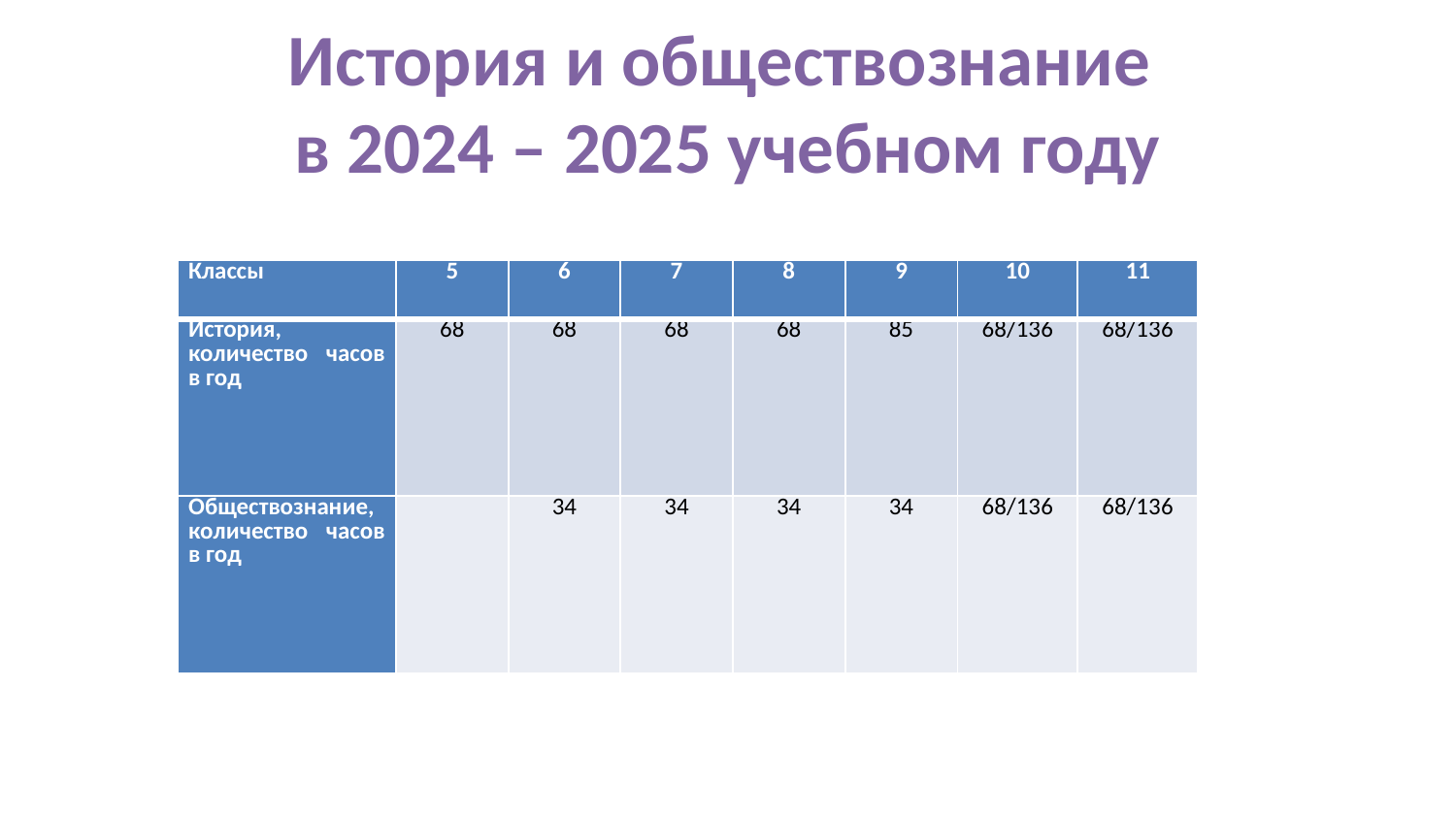

Примечание: через / в 10 – 11 классах указано количество часов на базовом и на углубленном уровнях.

# История и обществознание в 2024 – 2025 учебном году
| Классы | 5 | 6 | 7 | 8 | 9 | 10 | 11 |
| --- | --- | --- | --- | --- | --- | --- | --- |
| История, количество часов в год | 68 | 68 | 68 | 68 | 85 | 68/136 | 68/136 |
| Обществознание, количество часов в год |  | 34 | 34 | 34 | 34 | 68/136 | 68/136 |